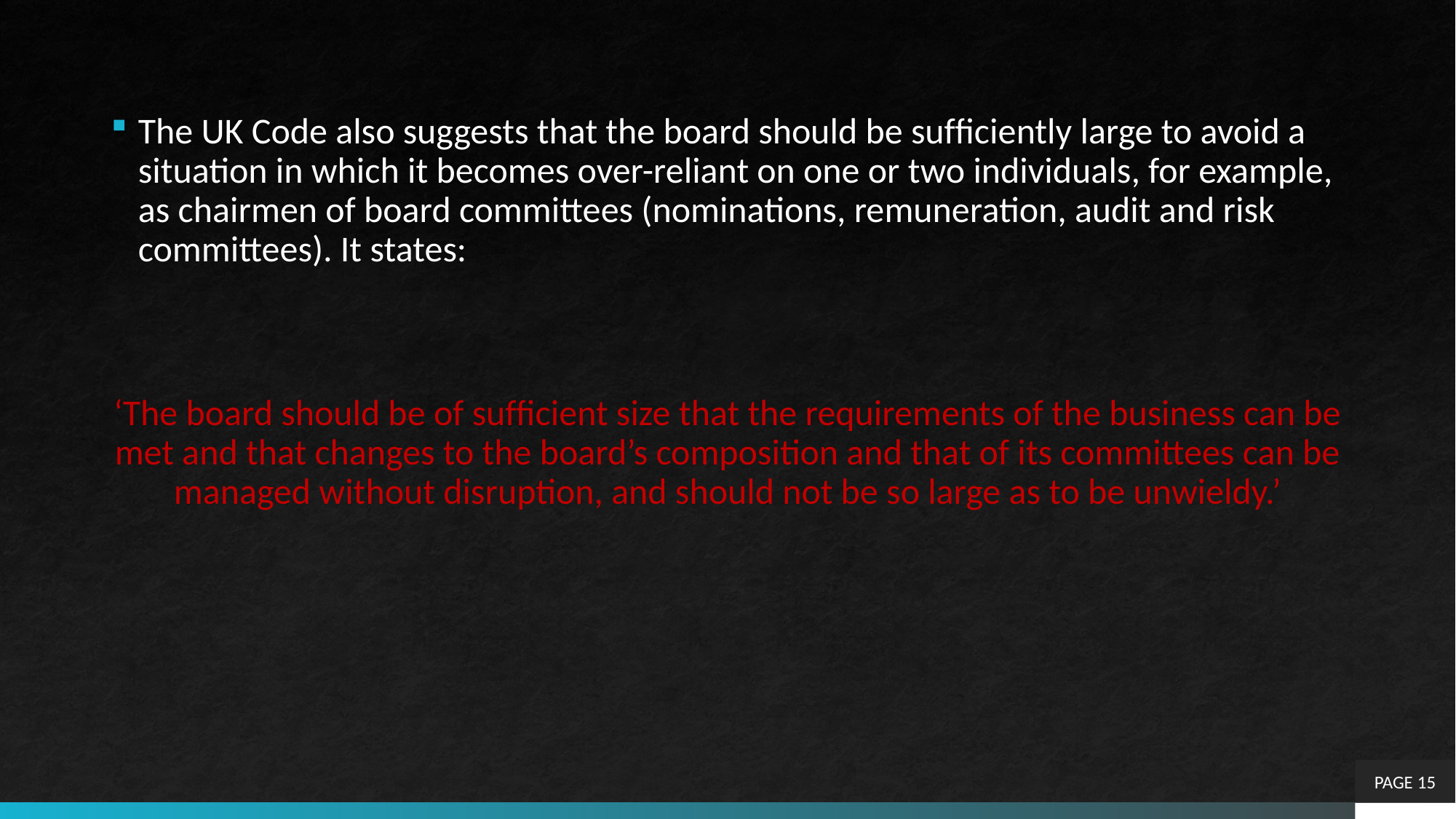

The UK Code also suggests that the board should be sufﬁciently large to avoid a situation in which it becomes over-reliant on one or two individuals, for example, as chairmen of board committees (nominations, remuneration, audit and risk committees). It states:

‘The board should be of sufﬁcient size that the requirements of the business can be met and that changes to the board’s composition and that of its committees can be managed without disruption, and should not be so large as to be unwieldy.’
PAGE 15